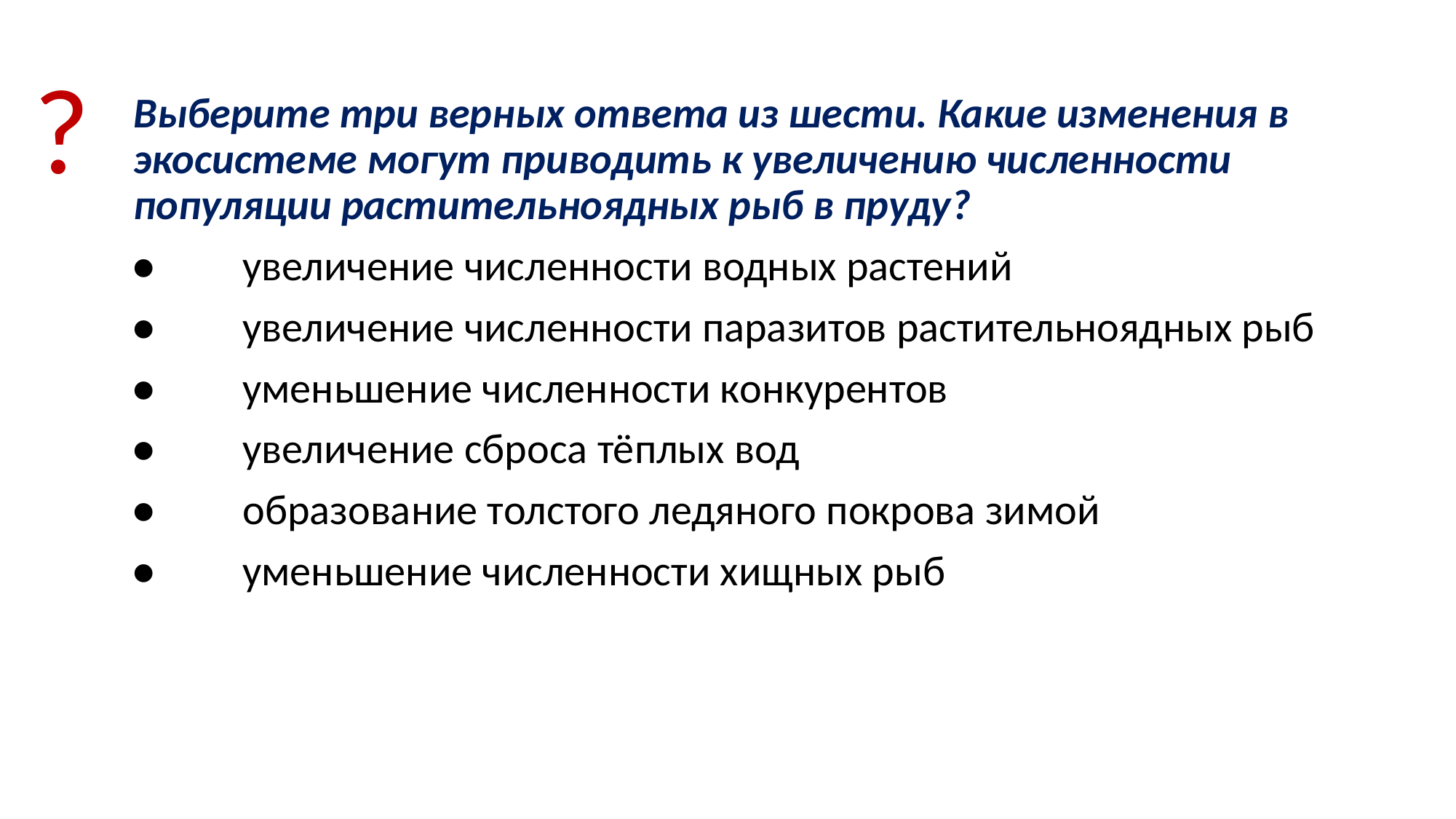

?
# Выберите три верных ответа из шести. Какие изменения в экосистеме могут приводить к увеличению численности популяции растительноядных рыб в пруду?
⦁	увеличение численности водных растений
⦁	увеличение численности паразитов растительноядных рыб
⦁	уменьшение численности конкурентов
⦁	увеличение сброса тёплых вод
⦁	образование толстого ледяного покрова зимой
⦁	уменьшение численности хищных рыб